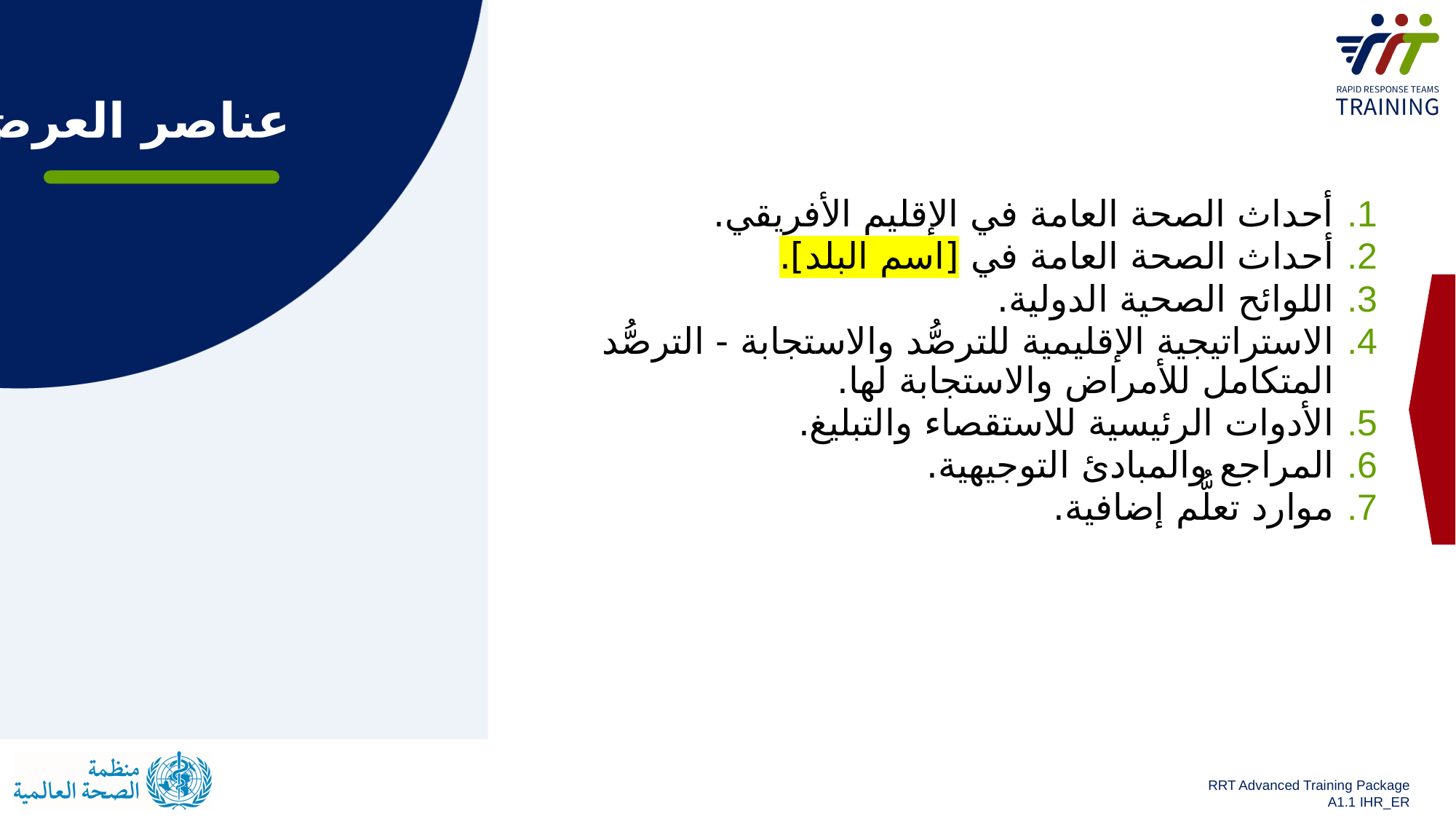

# عناصر العرض
أحداث الصحة العامة في الإقليم الأفريقي.
أحداث الصحة العامة في [اسم البلد].
اللوائح الصحية الدولية.
الاستراتيجية الإقليمية للترصُّد والاستجابة - الترصُّد المتكامل للأمراض والاستجابة لها.
الأدوات الرئيسية للاستقصاء والتبليغ.
المراجع والمبادئ التوجيهية.
موارد تعلُّم إضافية.